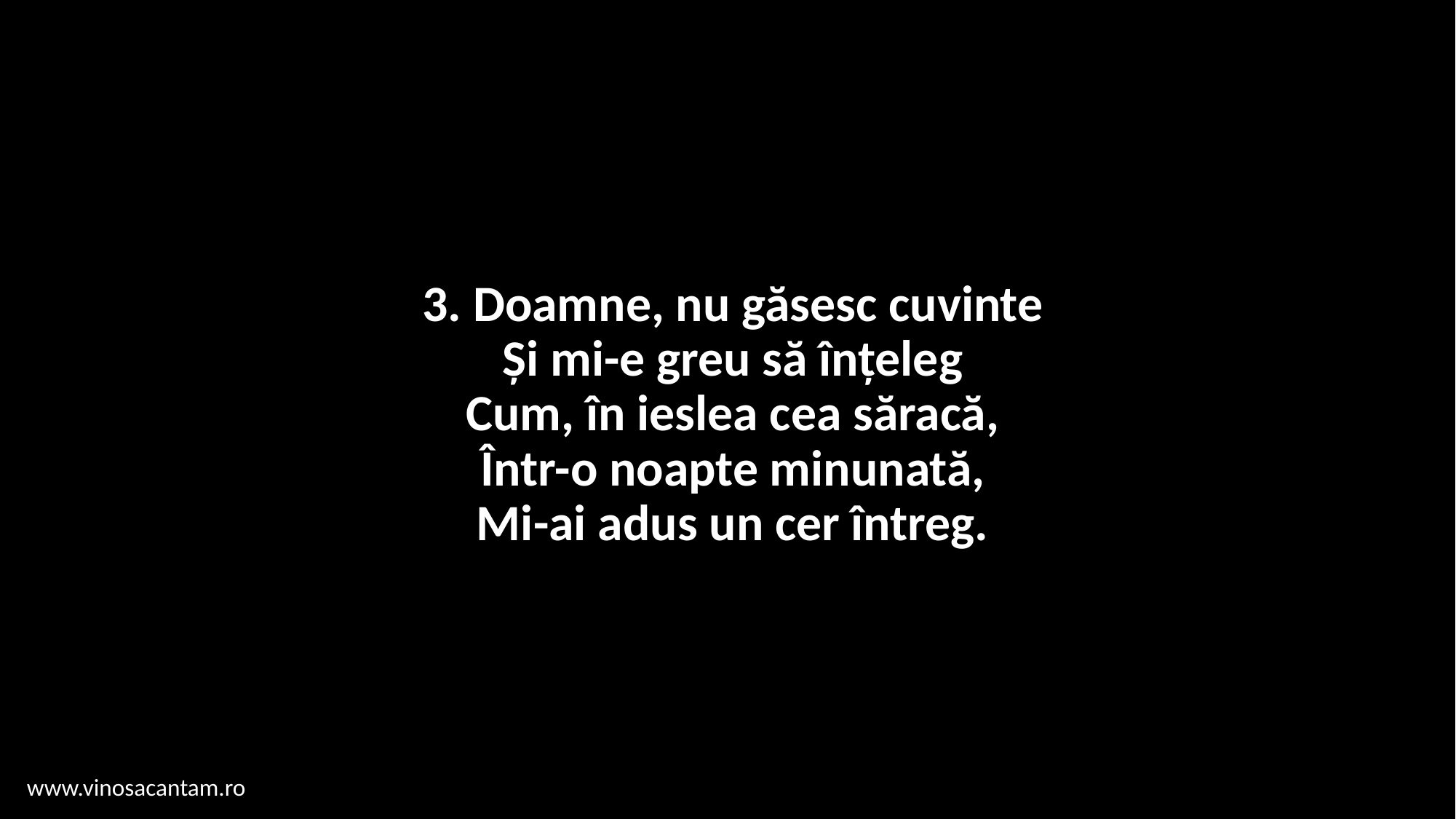

# 3. Doamne, nu găsesc cuvinte Și mi-e greu să înțeleg Cum, în ieslea cea săracă, Într-o noapte minunată, Mi-ai adus un cer întreg.
www.vinosacantam.ro